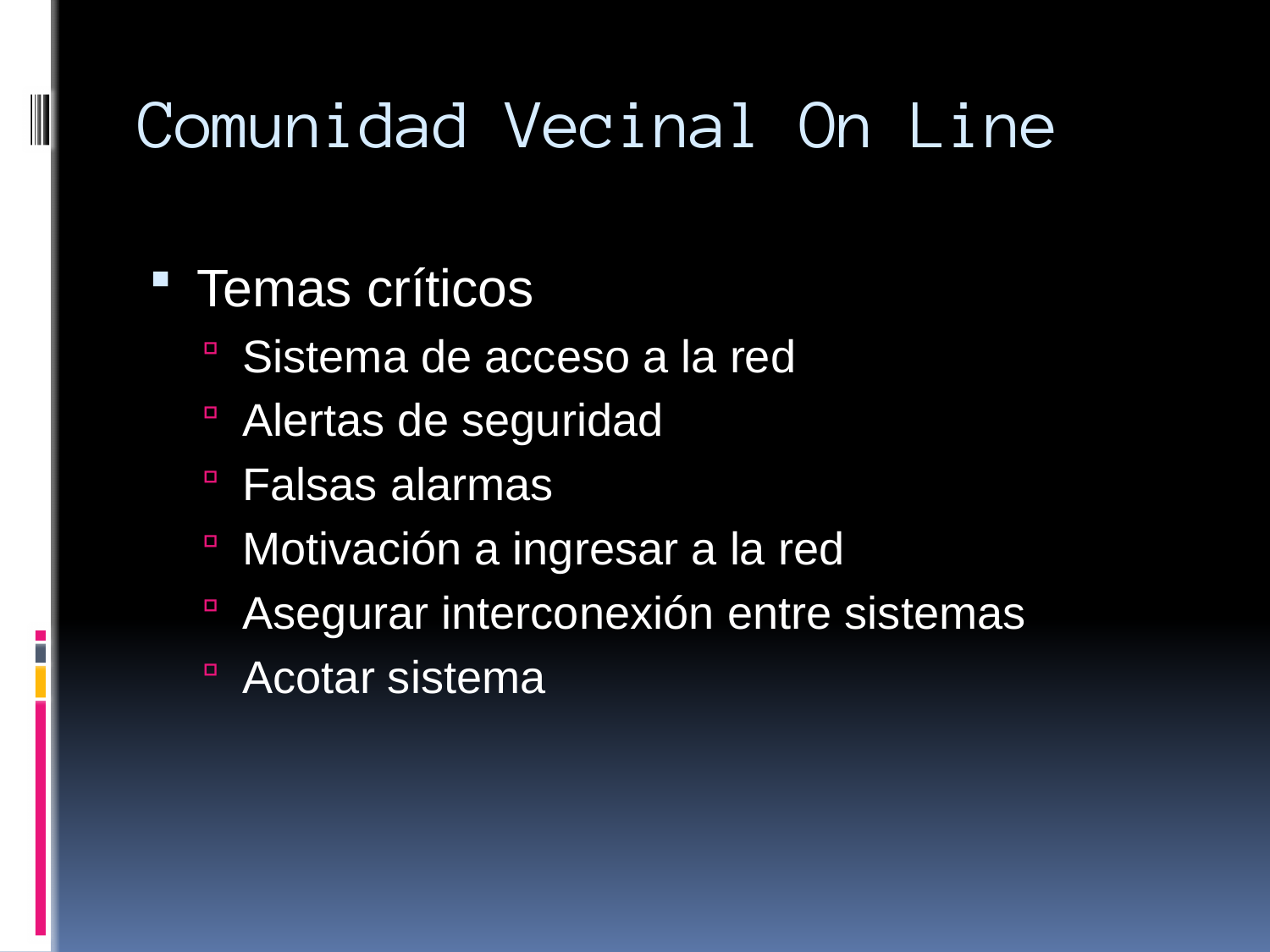

# Comunidad Vecinal On Line
Temas críticos
Sistema de acceso a la red
Alertas de seguridad
Falsas alarmas
Motivación a ingresar a la red
Asegurar interconexión entre sistemas
Acotar sistema